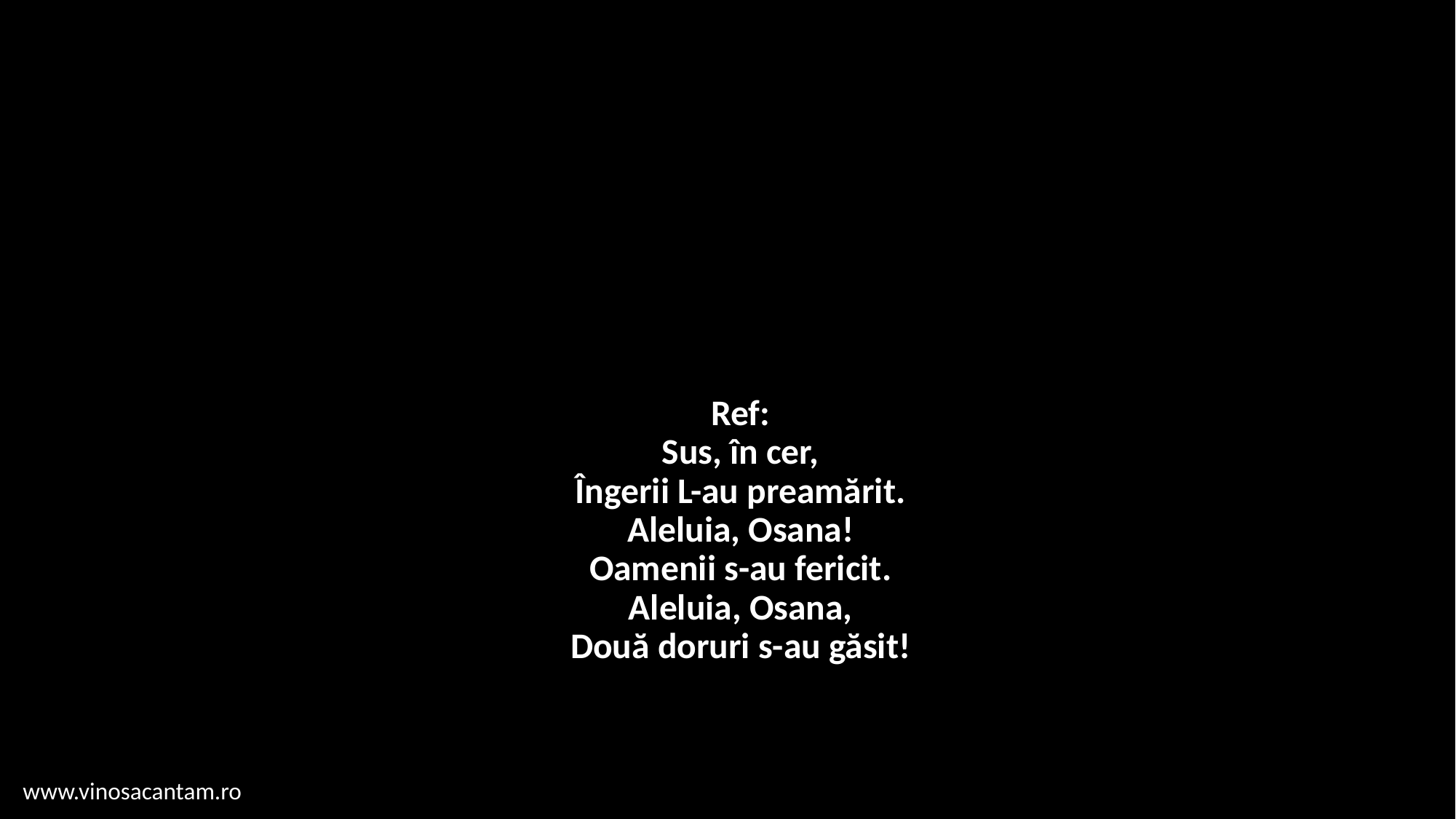

# Ref: Sus, în cer, Îngerii L-au preamărit. Aleluia, Osana! Oamenii s-au fericit. Aleluia, Osana, Două doruri s-au găsit!
www.vinosacantam.ro